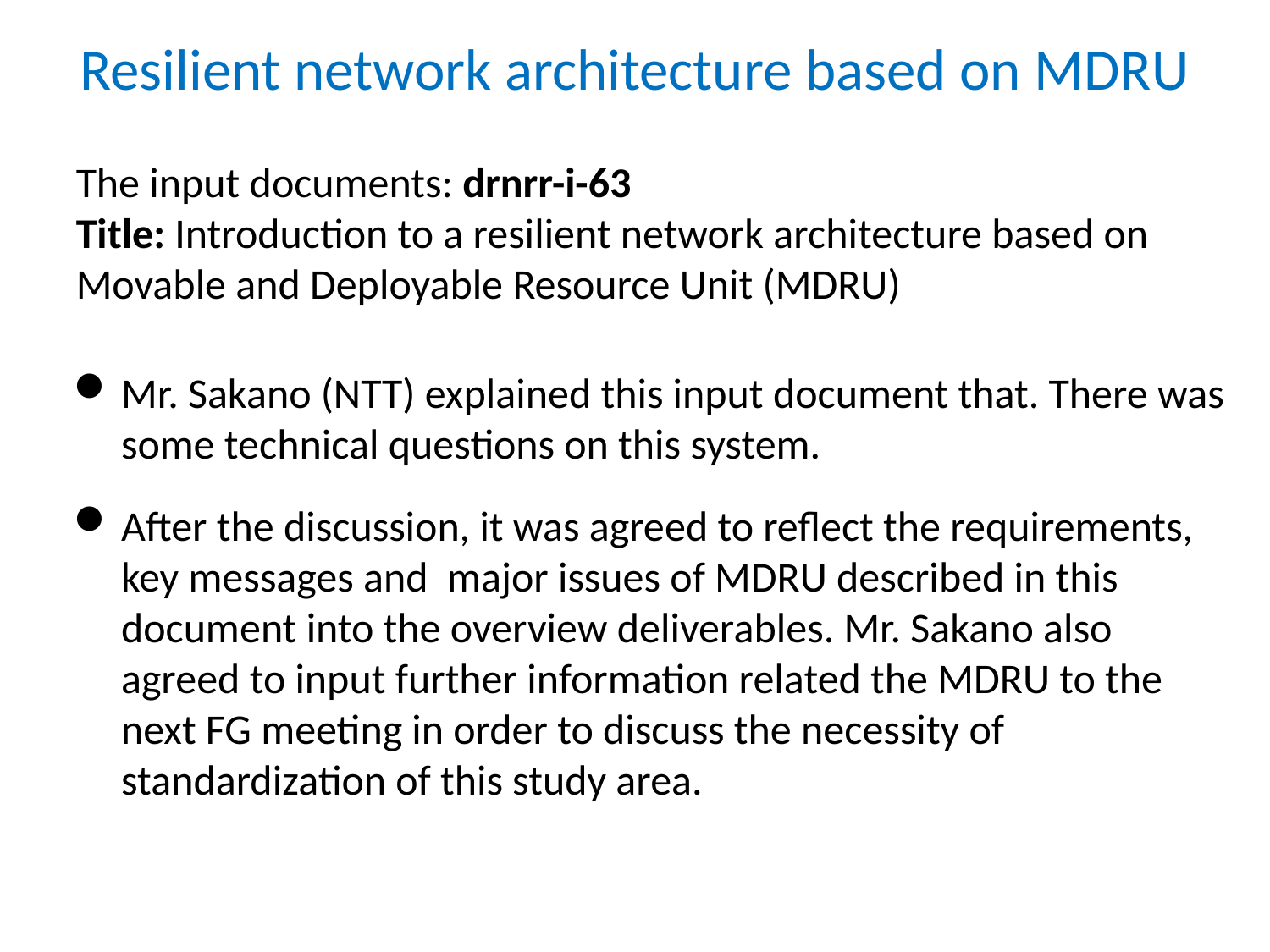

# Resilient network architecture based on MDRU
The input documents: drnrr-i-63
Title: Introduction to a resilient network architecture based on Movable and Deployable Resource Unit (MDRU)
Mr. Sakano (NTT) explained this input document that. There was some technical questions on this system.
After the discussion, it was agreed to reflect the requirements, key messages and  major issues of MDRU described in this document into the overview deliverables. Mr. Sakano also agreed to input further information related the MDRU to the next FG meeting in order to discuss the necessity of standardization of this study area.